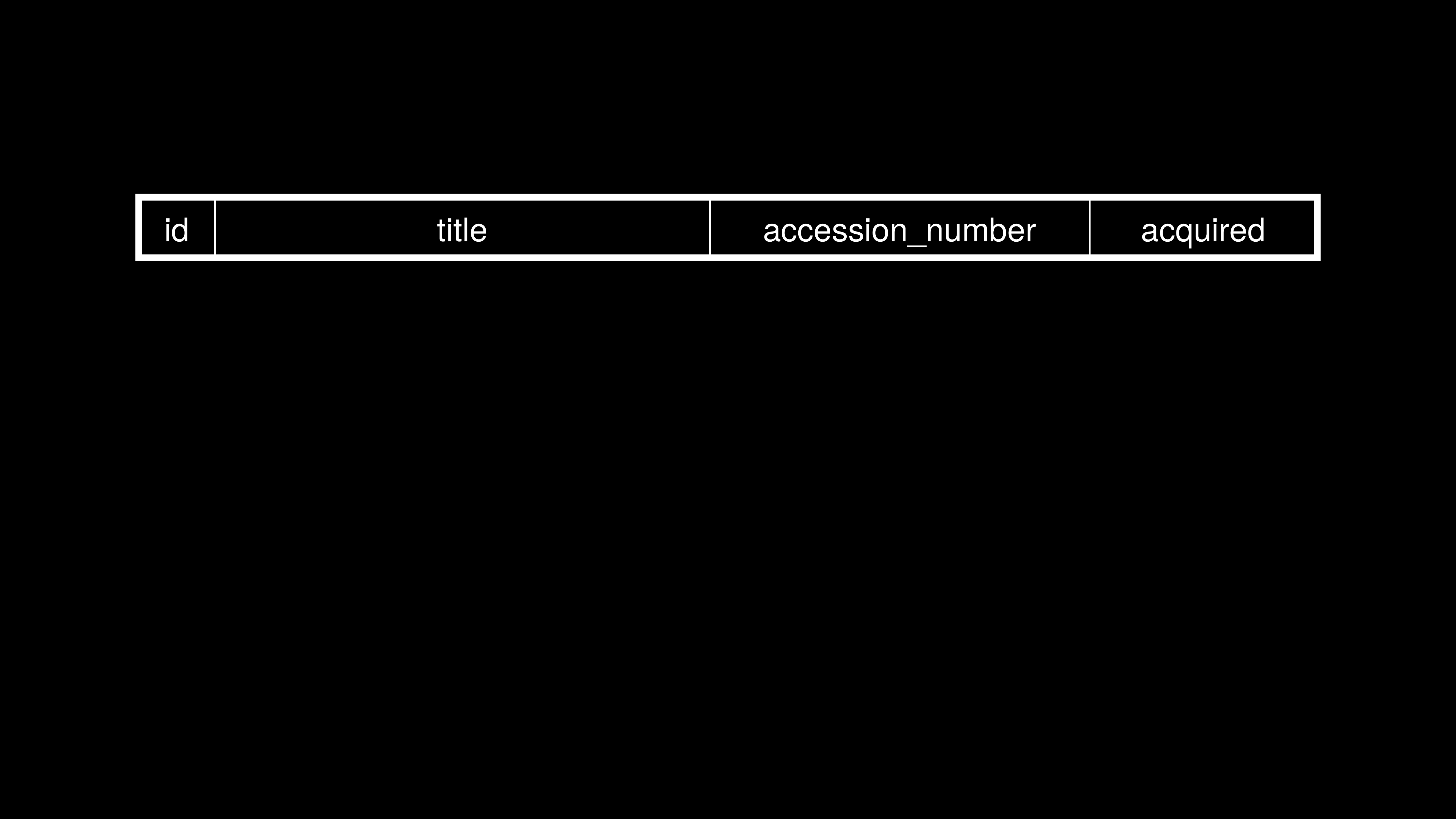

| id | title | accession\_number | acquired |
| --- | --- | --- | --- |